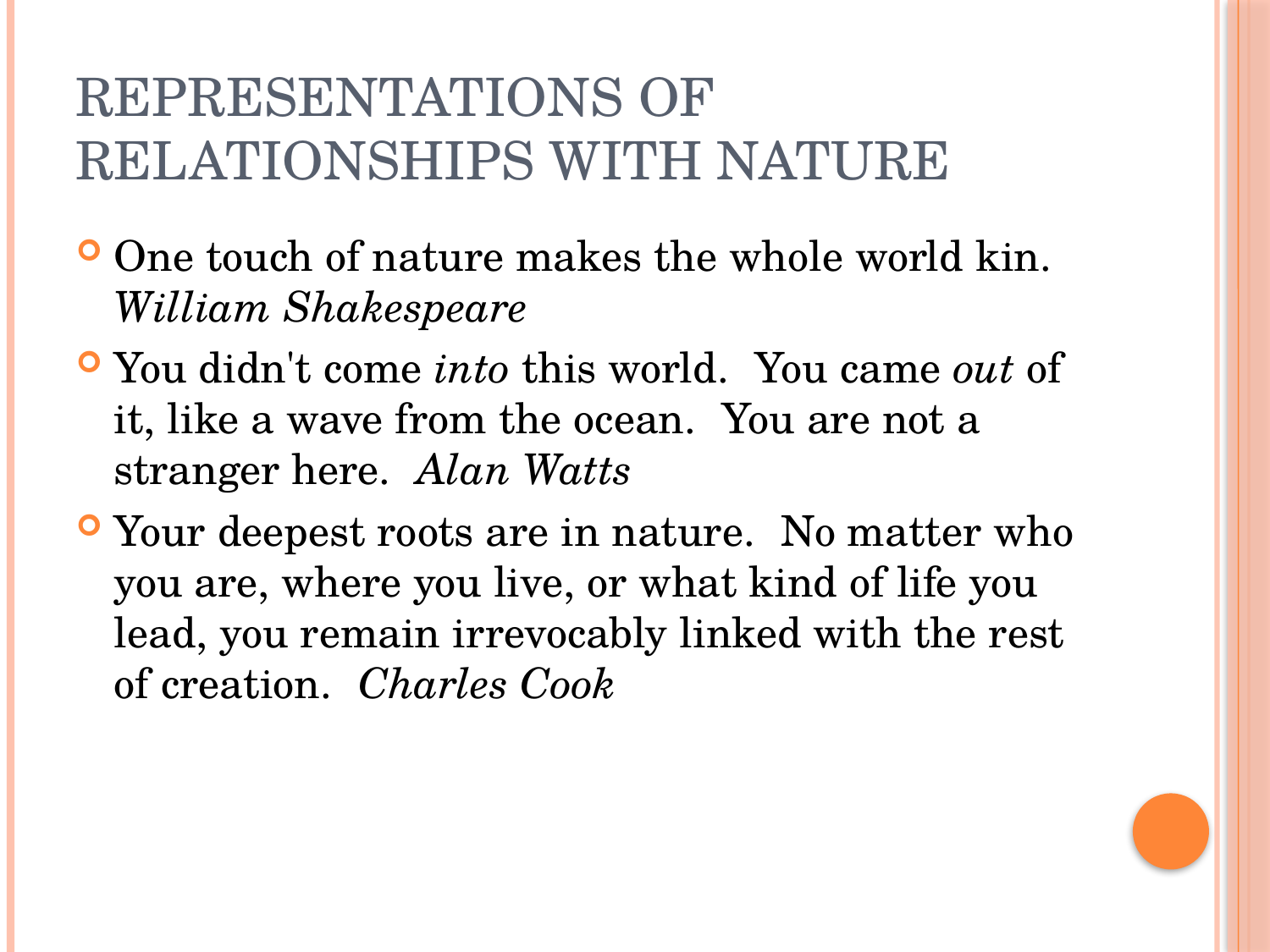

# Representations of relationships with nature
One touch of nature makes the whole world kin.  William Shakespeare
You didn't come into this world.  You came out of it, like a wave from the ocean.  You are not a stranger here.  Alan Watts
Your deepest roots are in nature.  No matter who you are, where you live, or what kind of life you lead, you remain irrevocably linked with the rest of creation.  Charles Cook